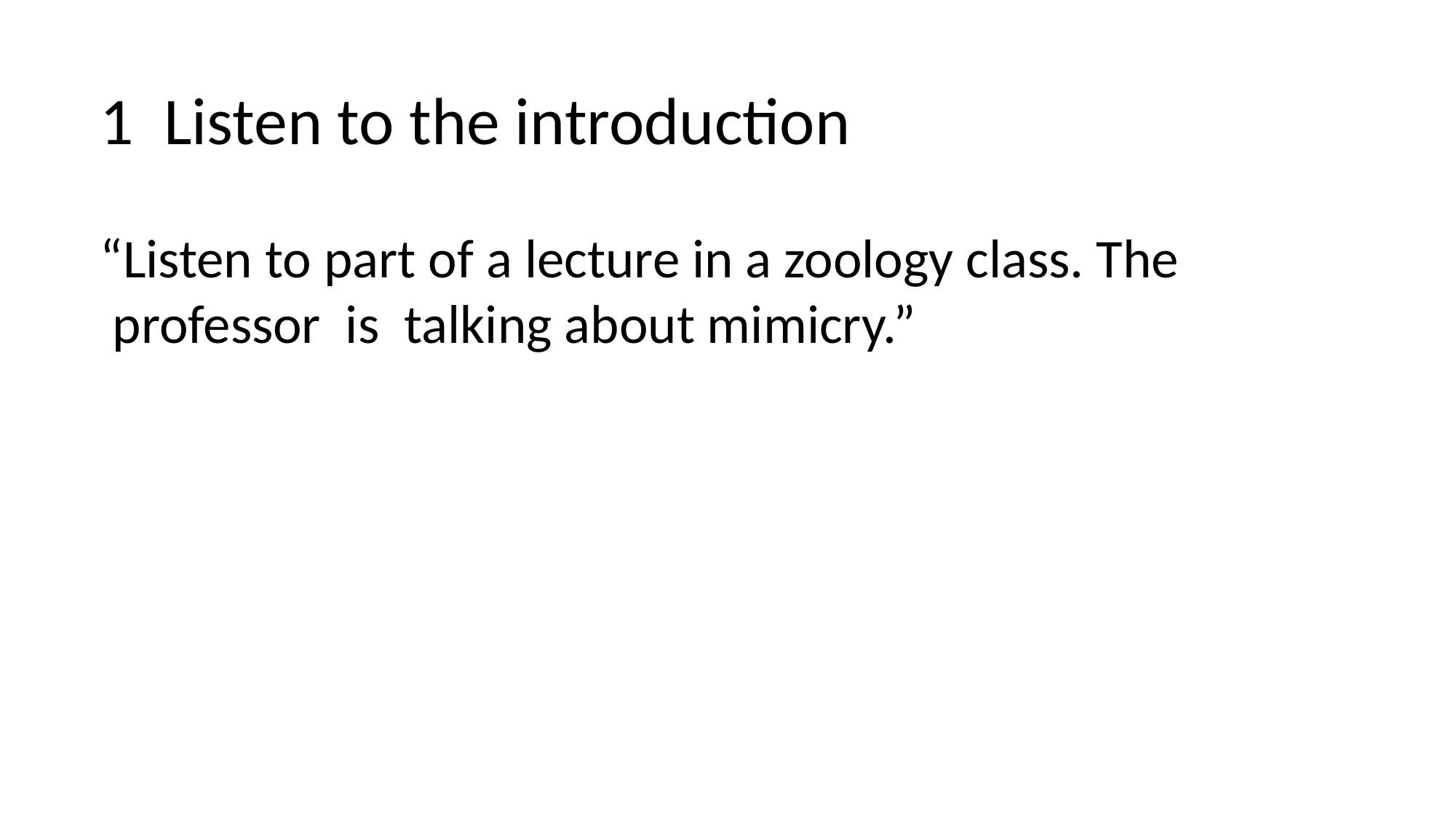

# 1  Listen to the introduction
“Listen to part of a lecture in a zoology class. The
 professor  is  talking about mimicry.”